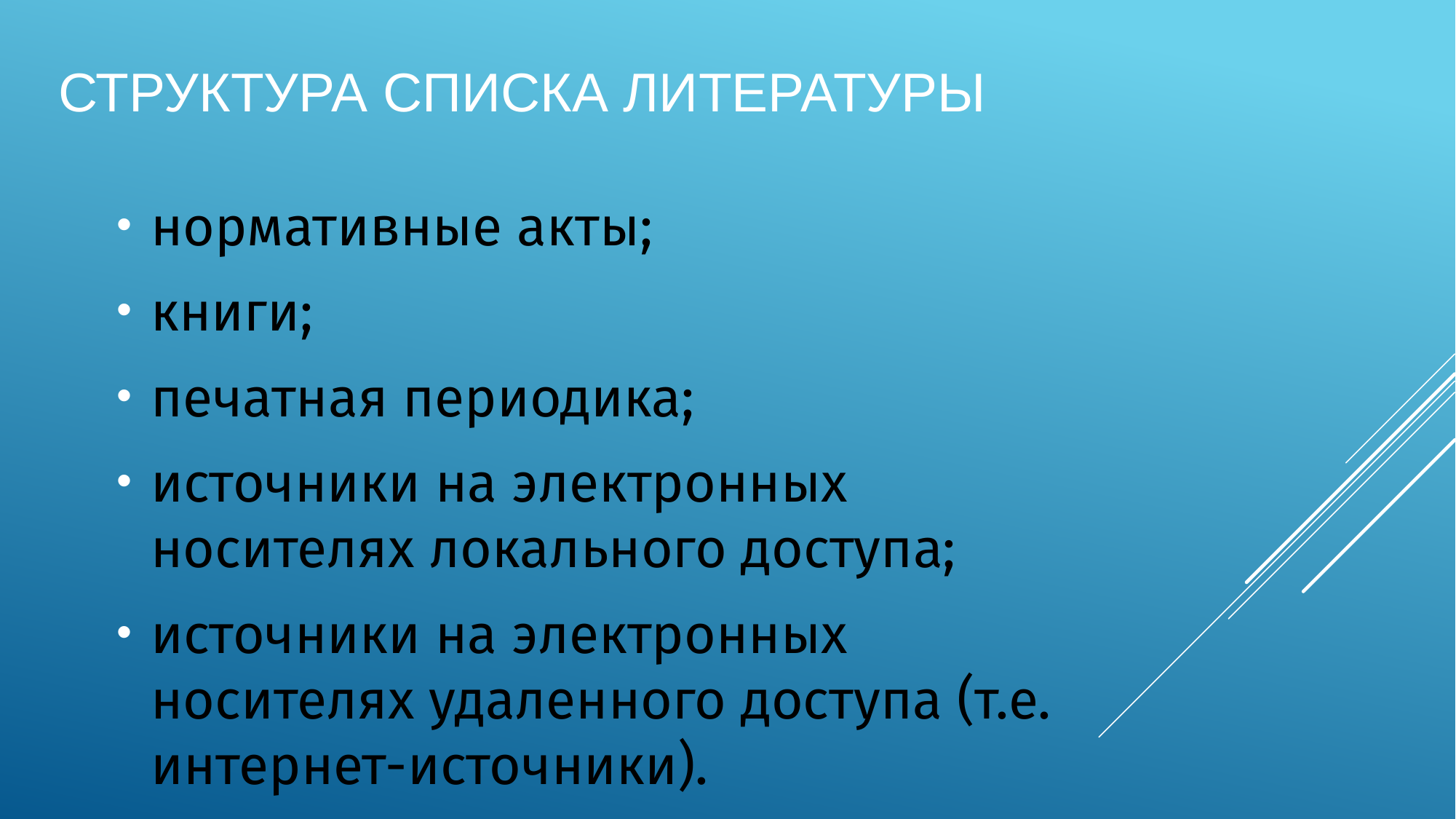

# Структура списка литературы
нормативные акты;
книги;
печатная периодика;
источники на электронных носителях локального доступа;
источники на электронных носителях удаленного доступа (т.е. интернет-источники).